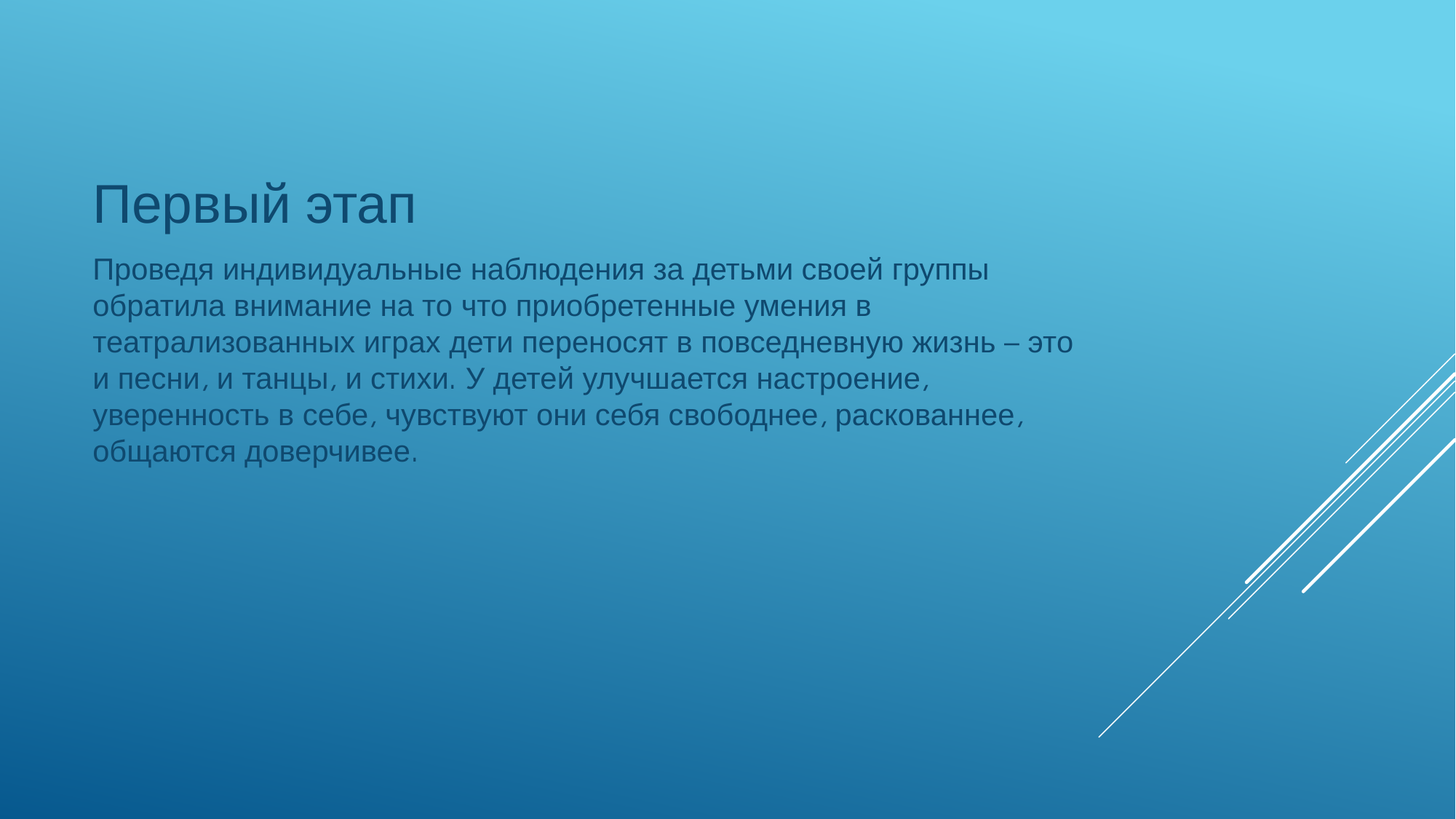

Первый этап
Проведя индивидуальные наблюдения за детьми своей группы обратила внимание на то что приобретенные умения в театрализованных играх дети переносят в повседневную жизнь – это и песни, и танцы, и стихи. У детей улучшается настроение, уверенность в себе, чувствуют они себя свободнее, раскованнее, общаются доверчивее.